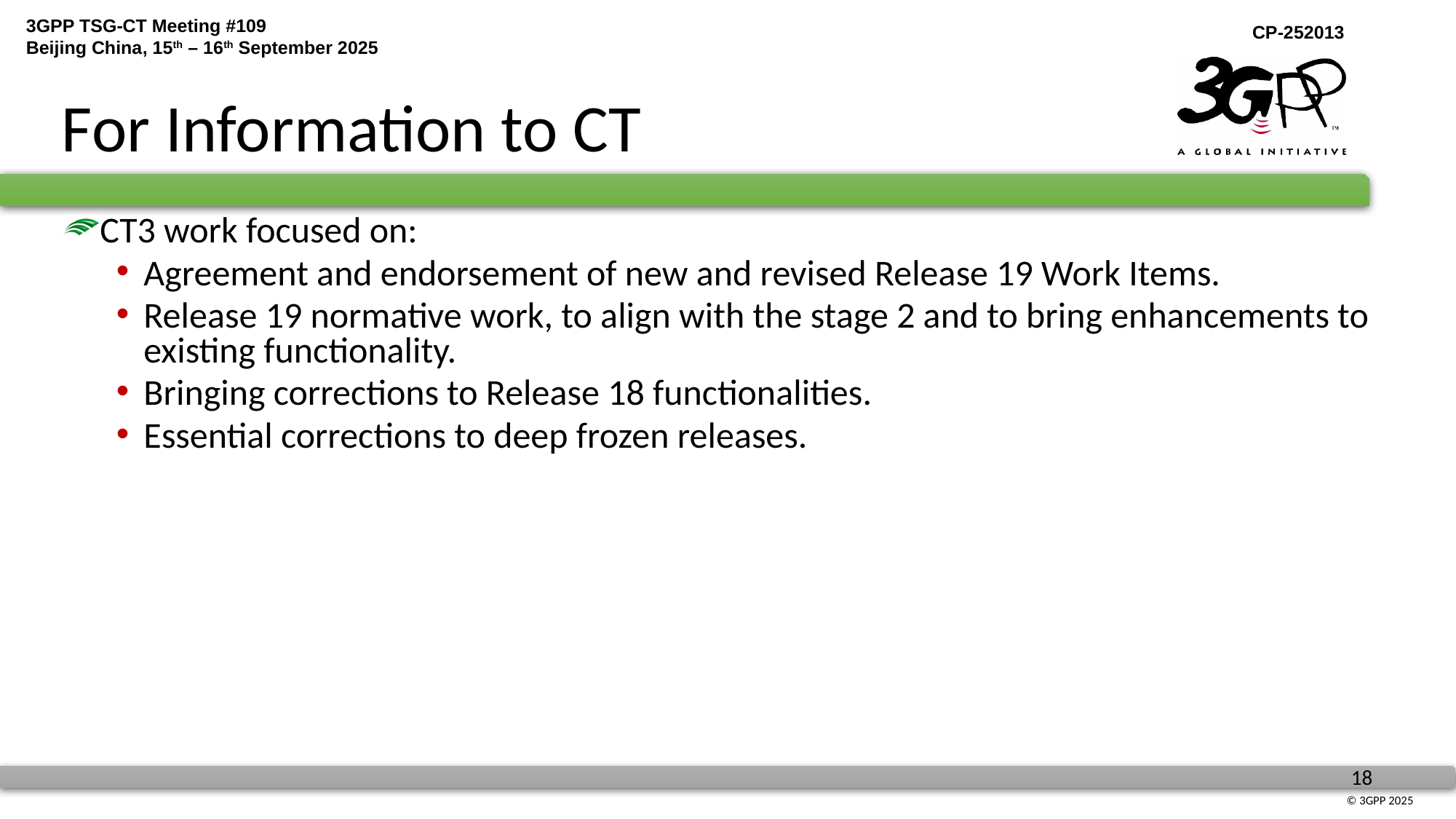

# For Information to CT
CT3 work focused on:
Agreement and endorsement of new and revised Release 19 Work Items.
Release 19 normative work, to align with the stage 2 and to bring enhancements to existing functionality.
Bringing corrections to Release 18 functionalities.
Essential corrections to deep frozen releases.